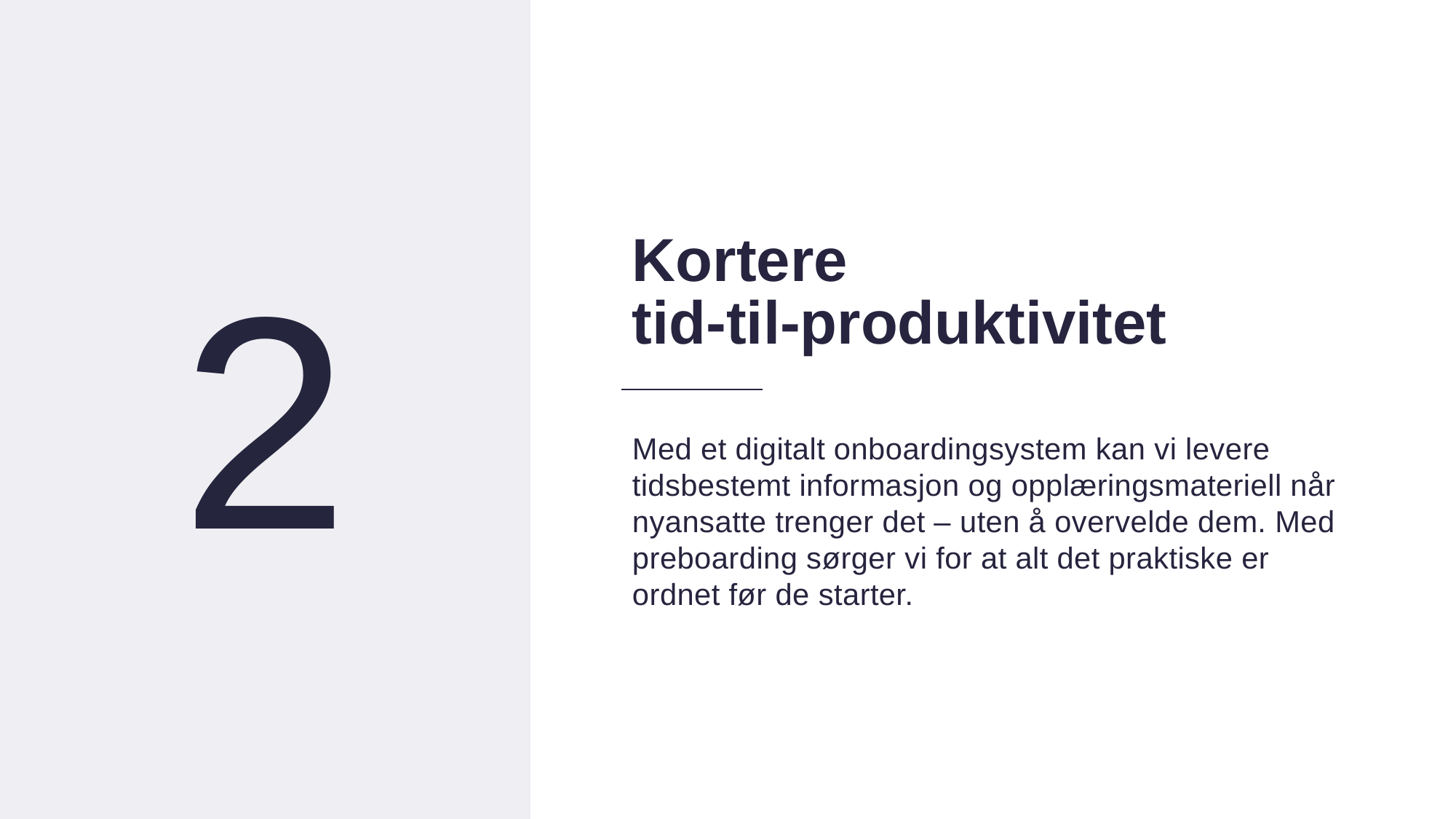

10
2
Kortere
tid-til-produktivitet
Med et digitalt onboardingsystem kan vi levere tidsbestemt informasjon og opplæringsmateriell når nyansatte trenger det – uten å overvelde dem. Med preboarding sørger vi for at alt det praktiske er ordnet før de starter.